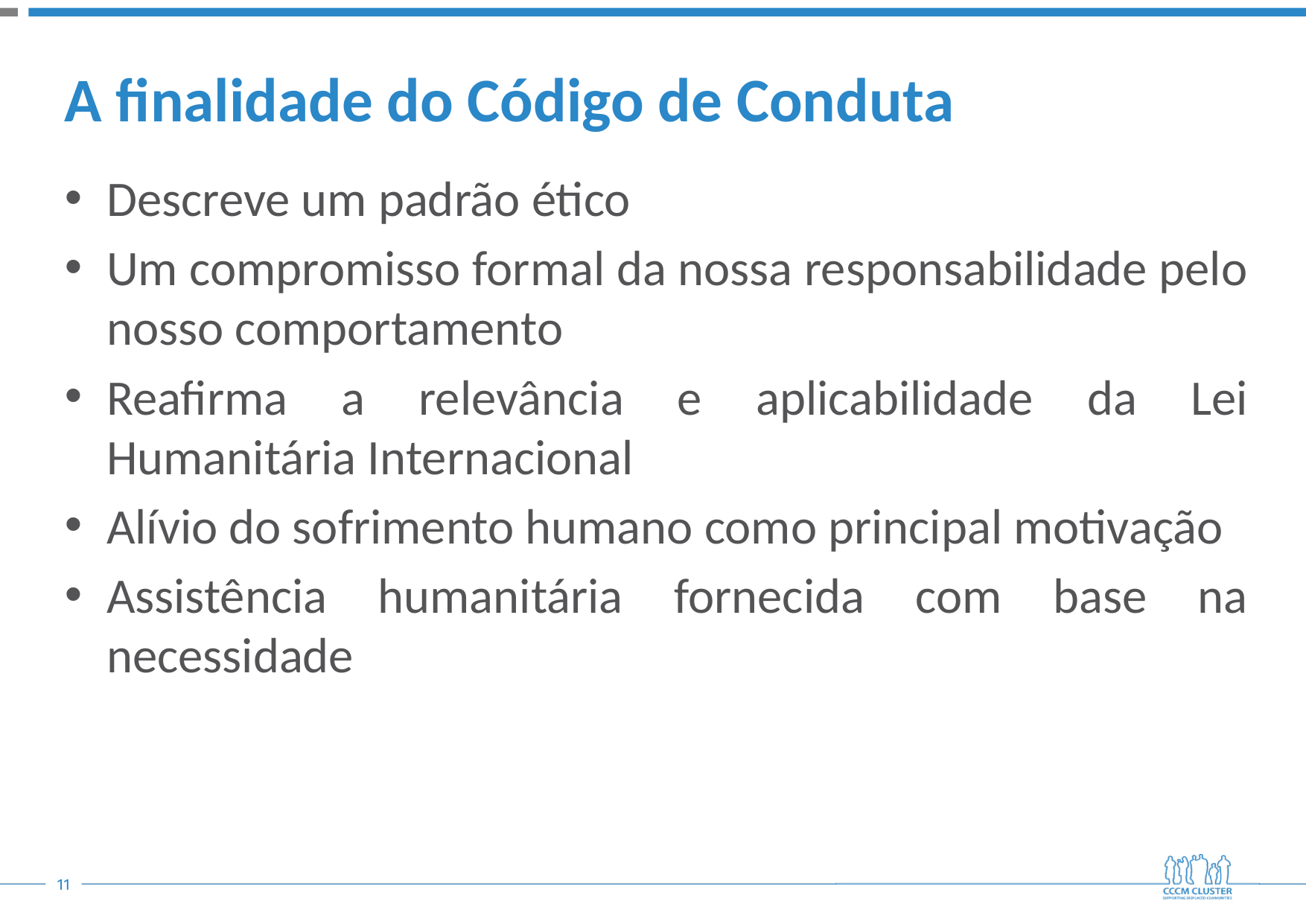

# A finalidade do Código de Conduta
Descreve um padrão ético
Um compromisso formal da nossa responsabilidade pelo nosso comportamento
Reafirma a relevância e aplicabilidade da Lei Humanitária Internacional
Alívio do sofrimento humano como principal motivação
Assistência humanitária fornecida com base na necessidade